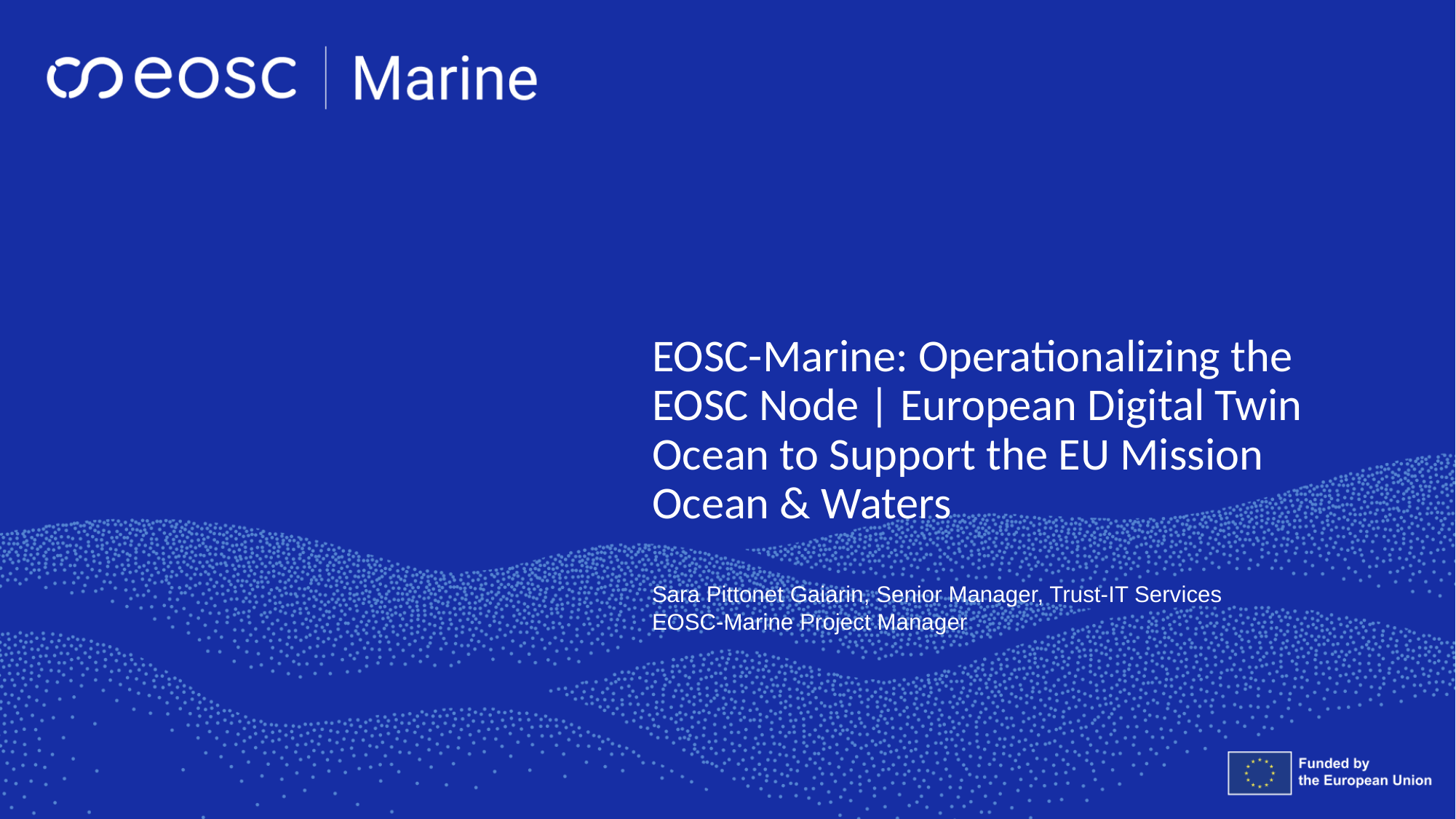

# EOSC-Marine: Operationalizing the EOSC Node | European Digital Twin Ocean to Support the EU Mission Ocean & Waters
Sara Pittonet Gaiarin, Senior Manager, Trust-IT Services
EOSC-Marine Project Manager